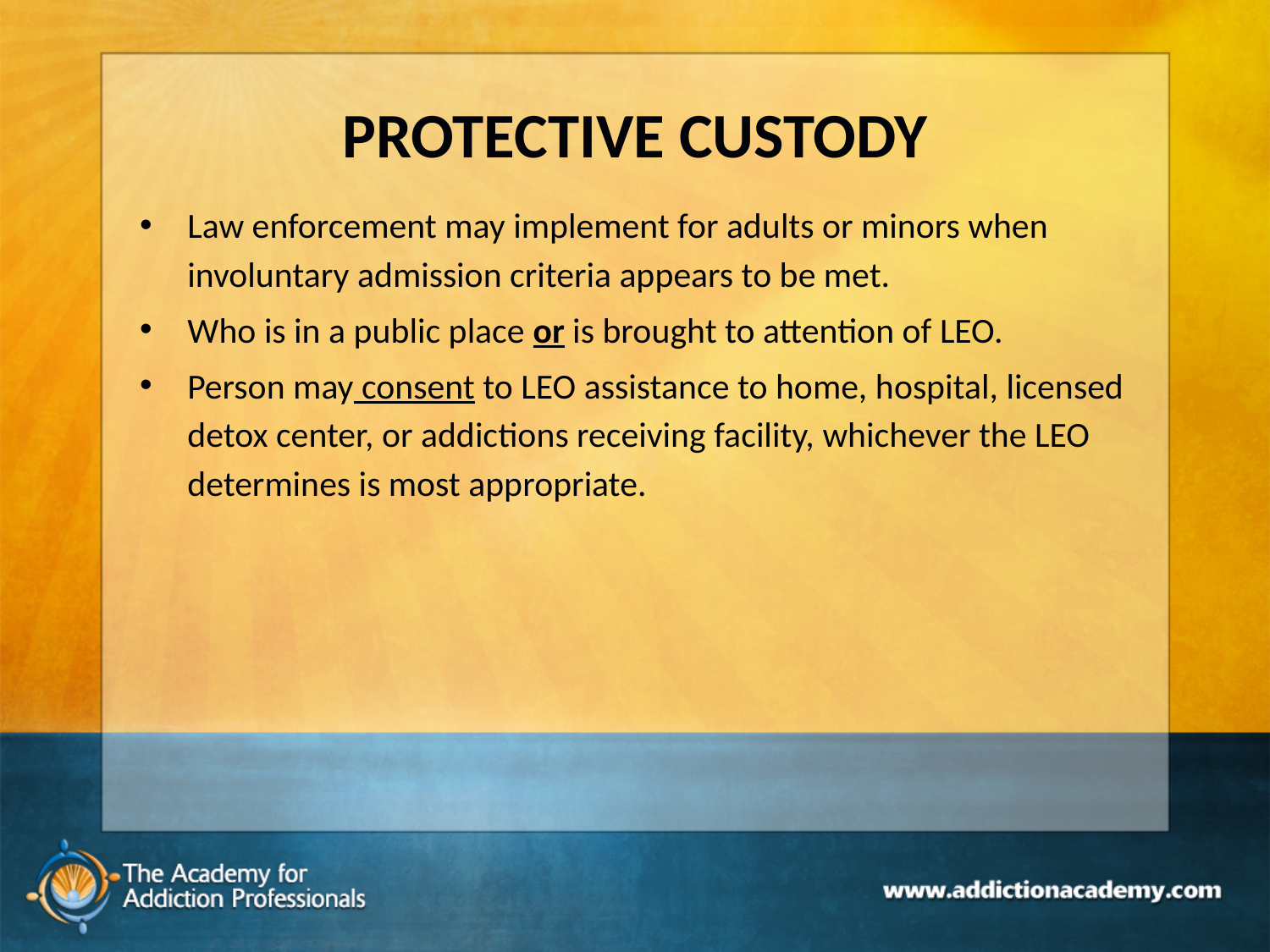

# PROTECTIVE CUSTODY
Law enforcement may implement for adults or minors when involuntary admission criteria appears to be met.
Who is in a public place or is brought to attention of LEO.
Person may consent to LEO assistance to home, hospital, licensed detox center, or addictions receiving facility, whichever the LEO determines is most appropriate.
124